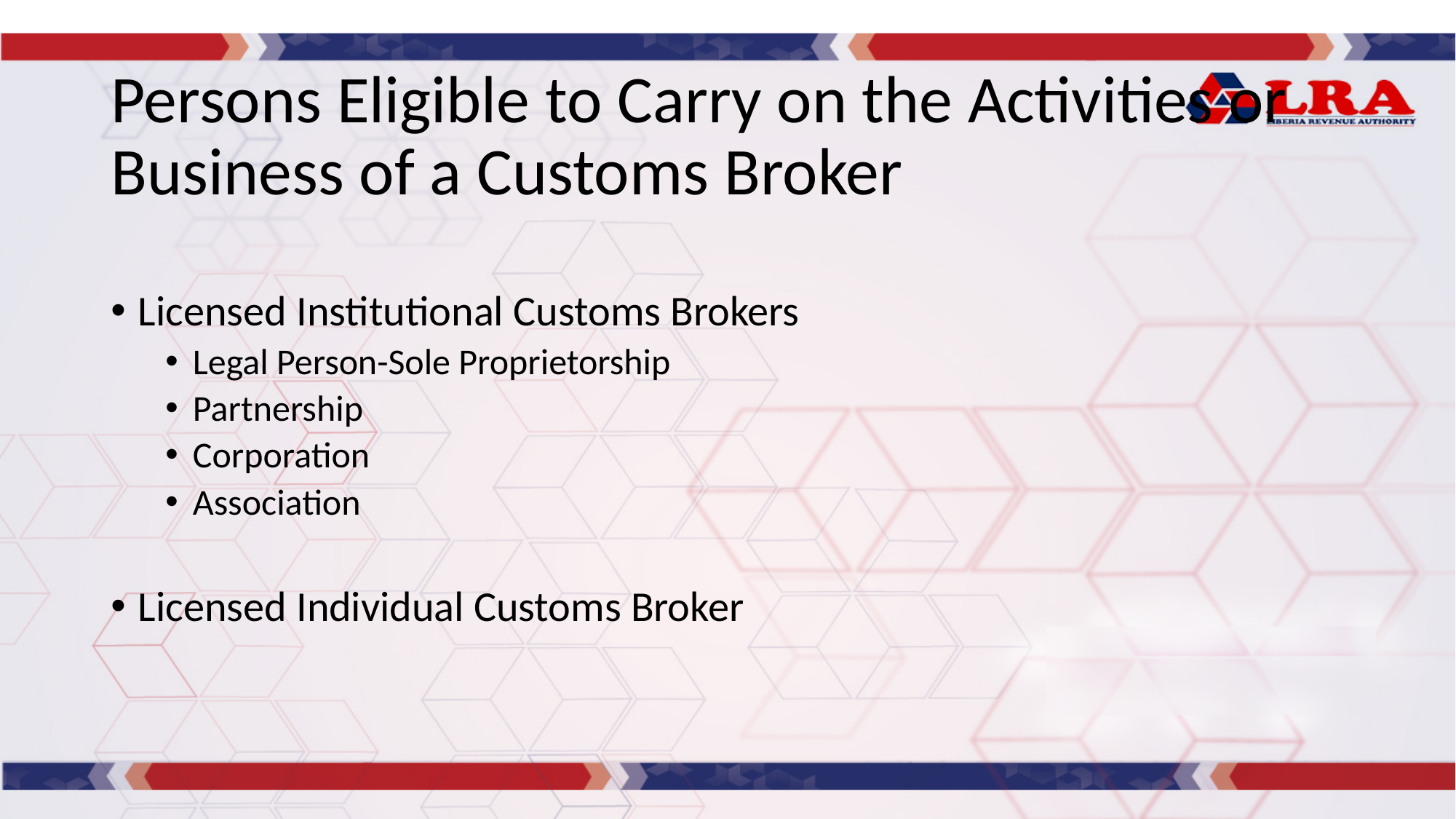

# Persons Eligible to Carry on the Activities or Business of a Customs Broker

Licensed Institutional Customs Brokers
Legal Person-Sole Proprietorship
Partnership
Corporation
Association

Licensed Individual Customs Broker